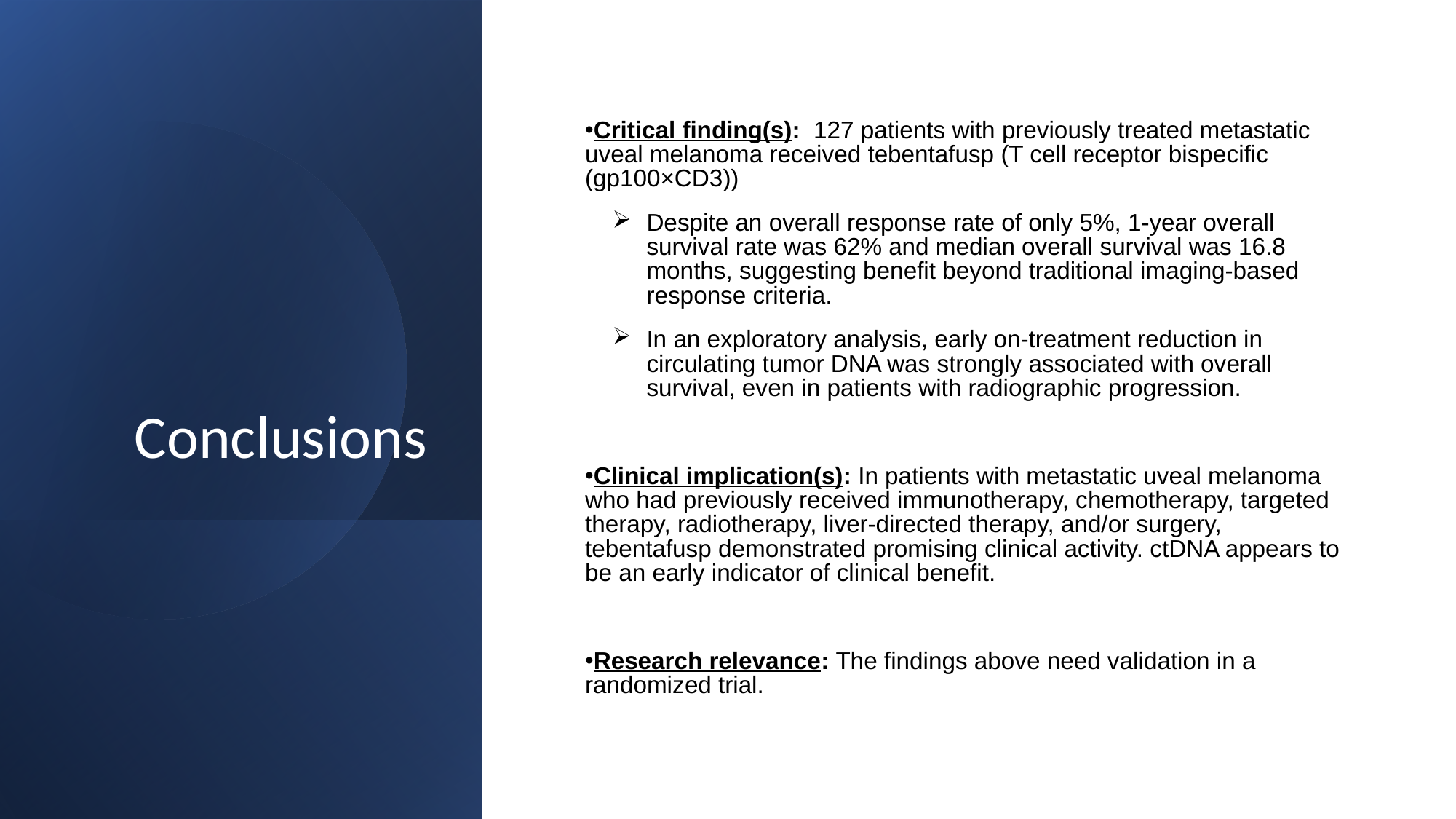

# Conclusions
Critical finding(s):  127 patients with previously treated metastatic uveal melanoma received tebentafusp (T cell receptor bispecific (gp100×CD3))
Despite an overall response rate of only 5%, 1-year overall survival rate was 62% and median overall survival was 16.8 months, suggesting benefit beyond traditional imaging-based response criteria.
In an exploratory analysis, early on-treatment reduction in circulating tumor DNA was strongly associated with overall survival, even in patients with radiographic progression.

Clinical implication(s): In patients with metastatic uveal melanoma who had previously received immunotherapy, chemotherapy, targeted therapy, radiotherapy, liver-directed therapy, and/or surgery, tebentafusp demonstrated promising clinical activity. ctDNA appears to be an early indicator of clinical benefit.

Research relevance: The findings above need validation in a randomized trial.